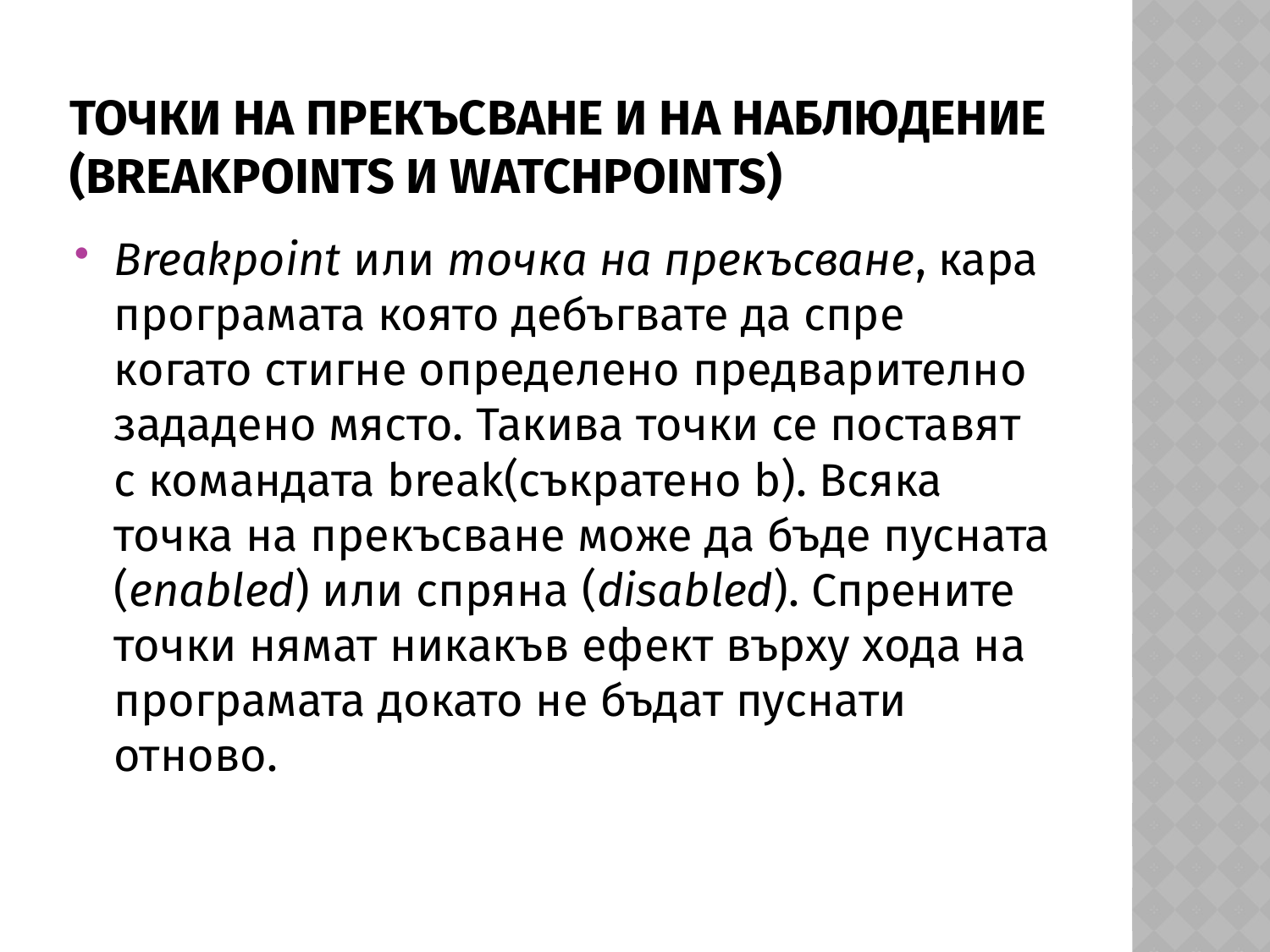

# Точки на прекъсване и на наблюдение (breakpoints и watchpoints)
Breakpoint или точка на прекъсване, кара програмата която дебъгвате да спре когато стигне определено предварително зададено място. Такива точки се поставят с командата break(съкратено b). Всяка точка на прекъсване може да бъде пусната (enabled) или спряна (disabled). Спрените точки нямат никакъв ефект върху хода на програмата докато не бъдат пуснати отново.